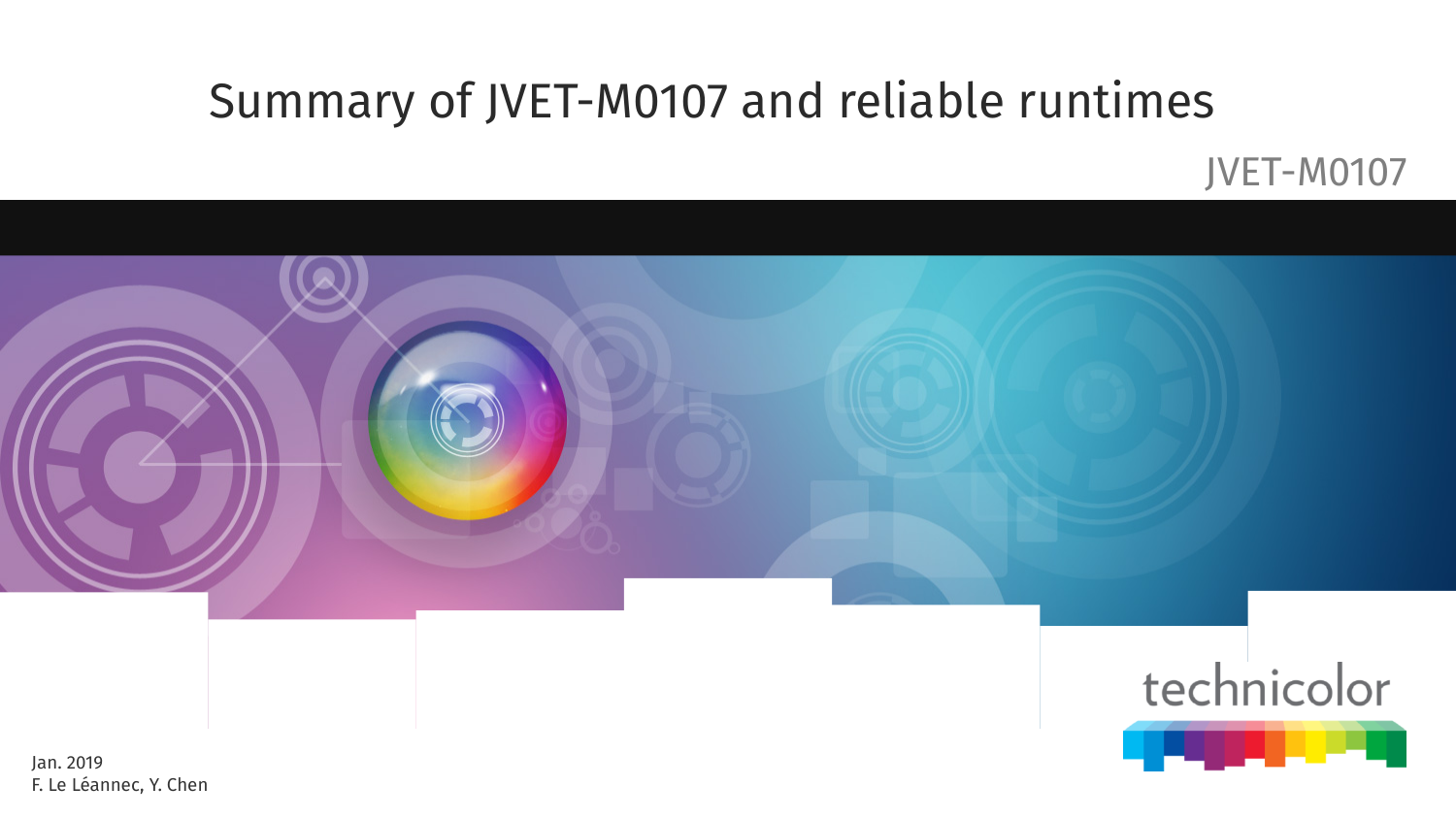

# Summary of JVET-M0107 and reliable runtimes
JVET-M0107
Jan. 2019
F. Le Léannec, Y. Chen